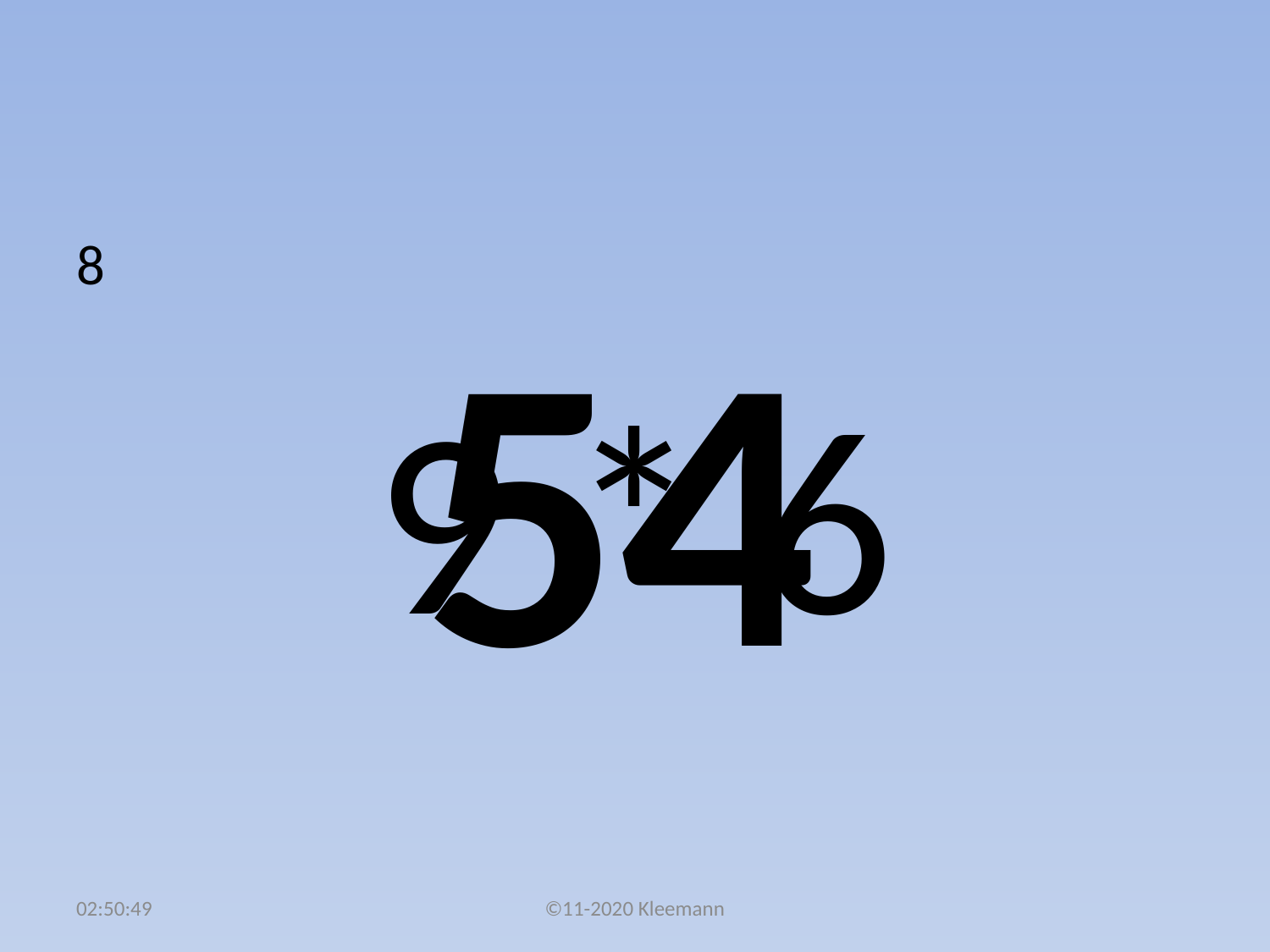

#
8
9 * 6
54
02:50:49
©11-2020 Kleemann